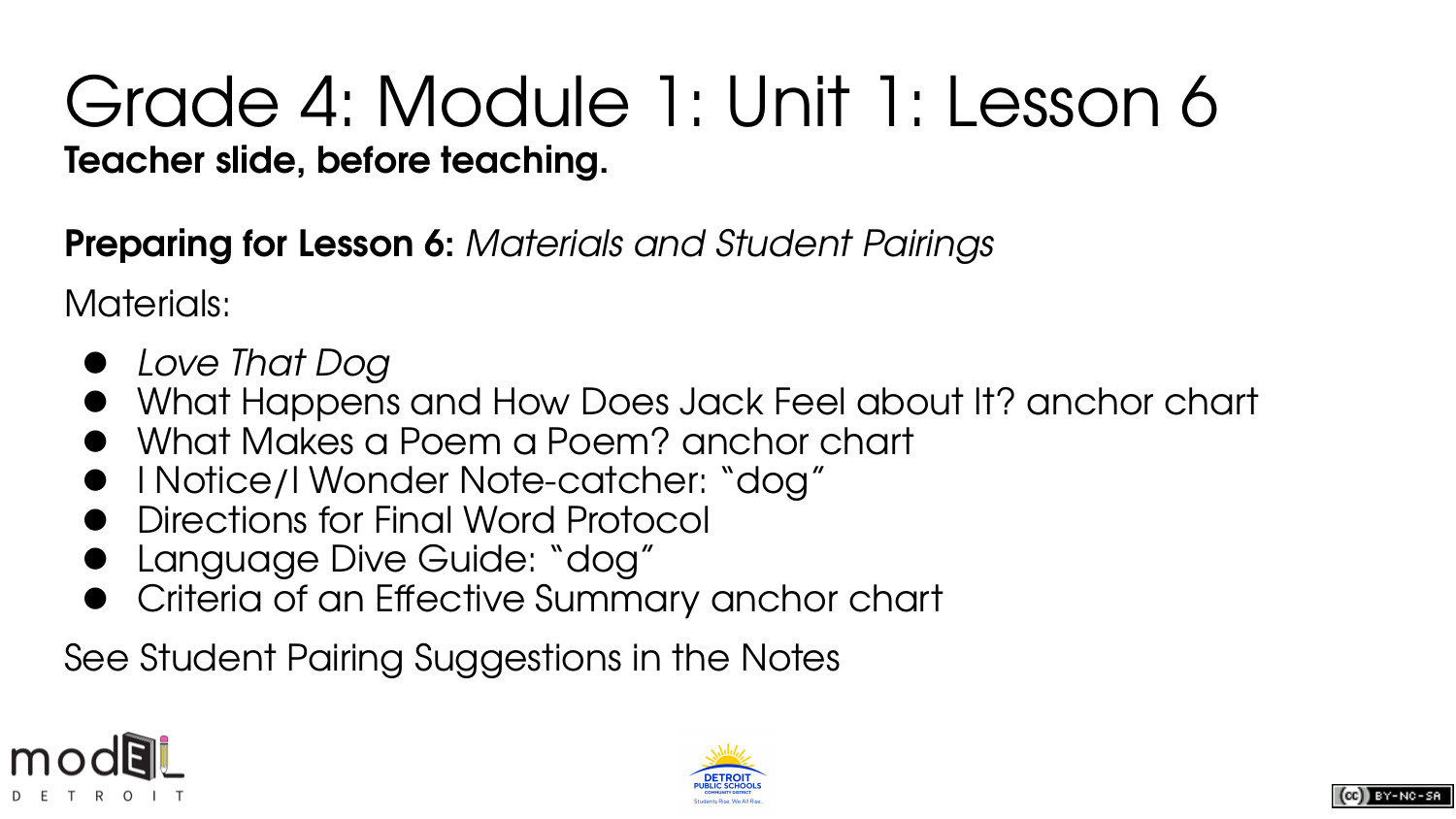

# Grade 4: Module 1: Unit 1: Lesson 6
Teacher slide, before teaching.
Preparing for Lesson 6: Materials and Student Pairings
Materials:
Love That Dog
What Happens and How Does Jack Feel about It? anchor chart
What Makes a Poem a Poem? anchor chart
I Notice/I Wonder Note-catcher: “dog”
Directions for Final Word Protocol
Language Dive Guide: “dog”
Criteria of an Effective Summary anchor chart
See Student Pairing Suggestions in the Notes